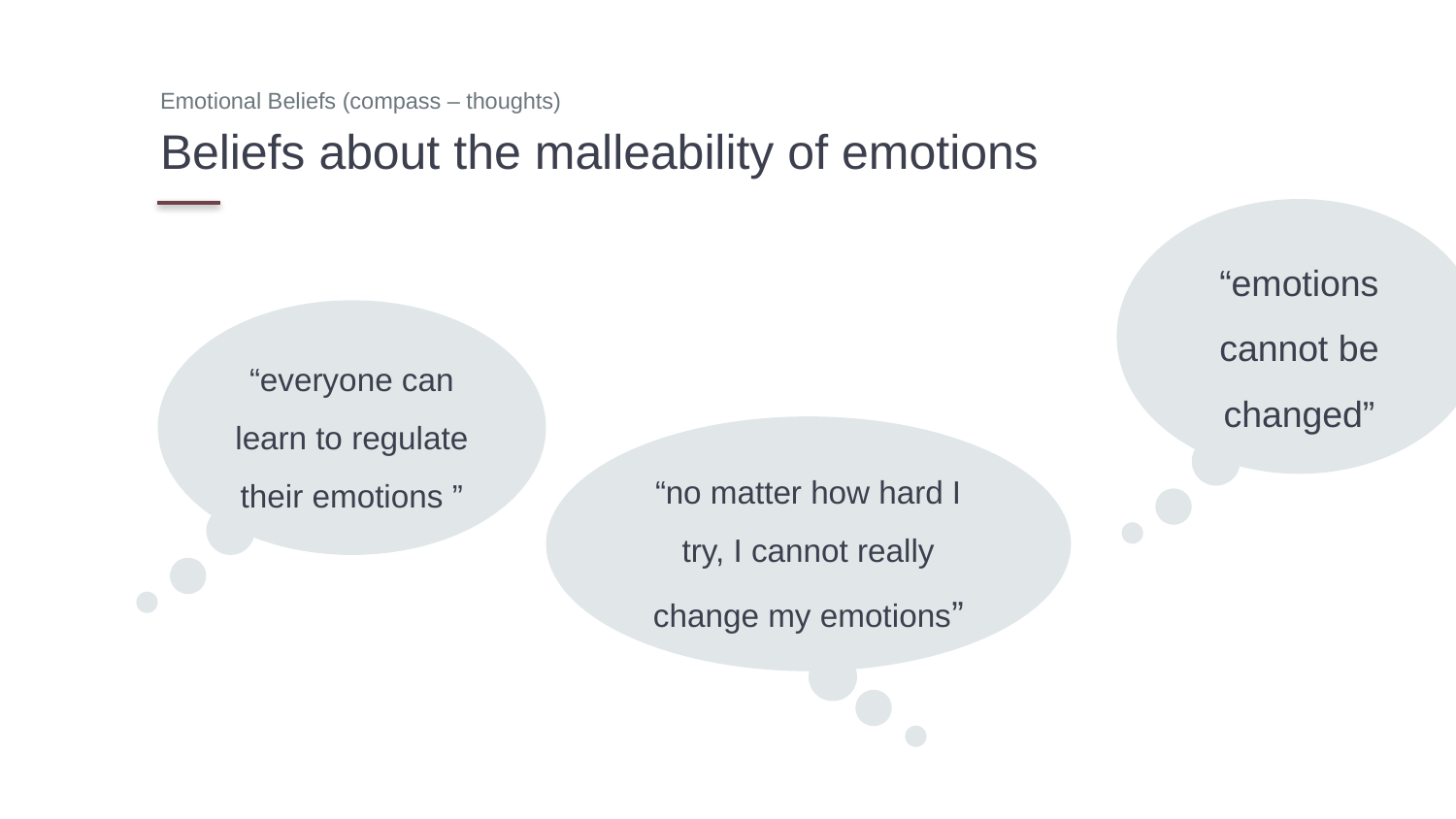

Emotional Beliefs (compass – thoughts)
# Beliefs about the malleability of emotions
“emotions cannot be changed”
“everyone can learn to regulate their emotions ”
“no matter how hard I try, I cannot really change my emotions”